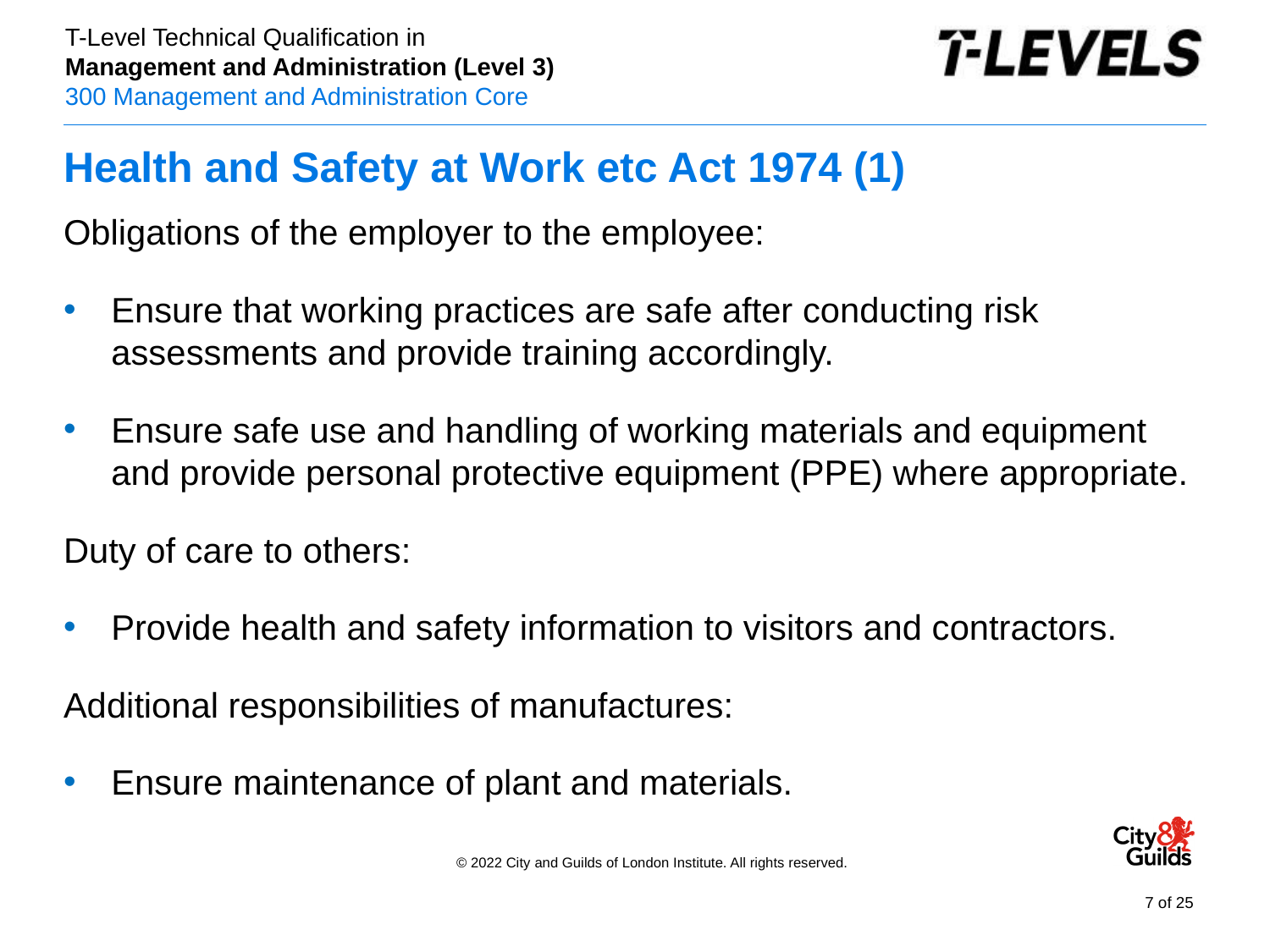

# Health and Safety at Work etc Act 1974 (1)
Obligations of the employer to the employee:
Ensure that working practices are safe after conducting risk assessments and provide training accordingly.
Ensure safe use and handling of working materials and equipment and provide personal protective equipment (PPE) where appropriate.
Duty of care to others:
Provide health and safety information to visitors and contractors.
Additional responsibilities of manufactures:
Ensure maintenance of plant and materials.